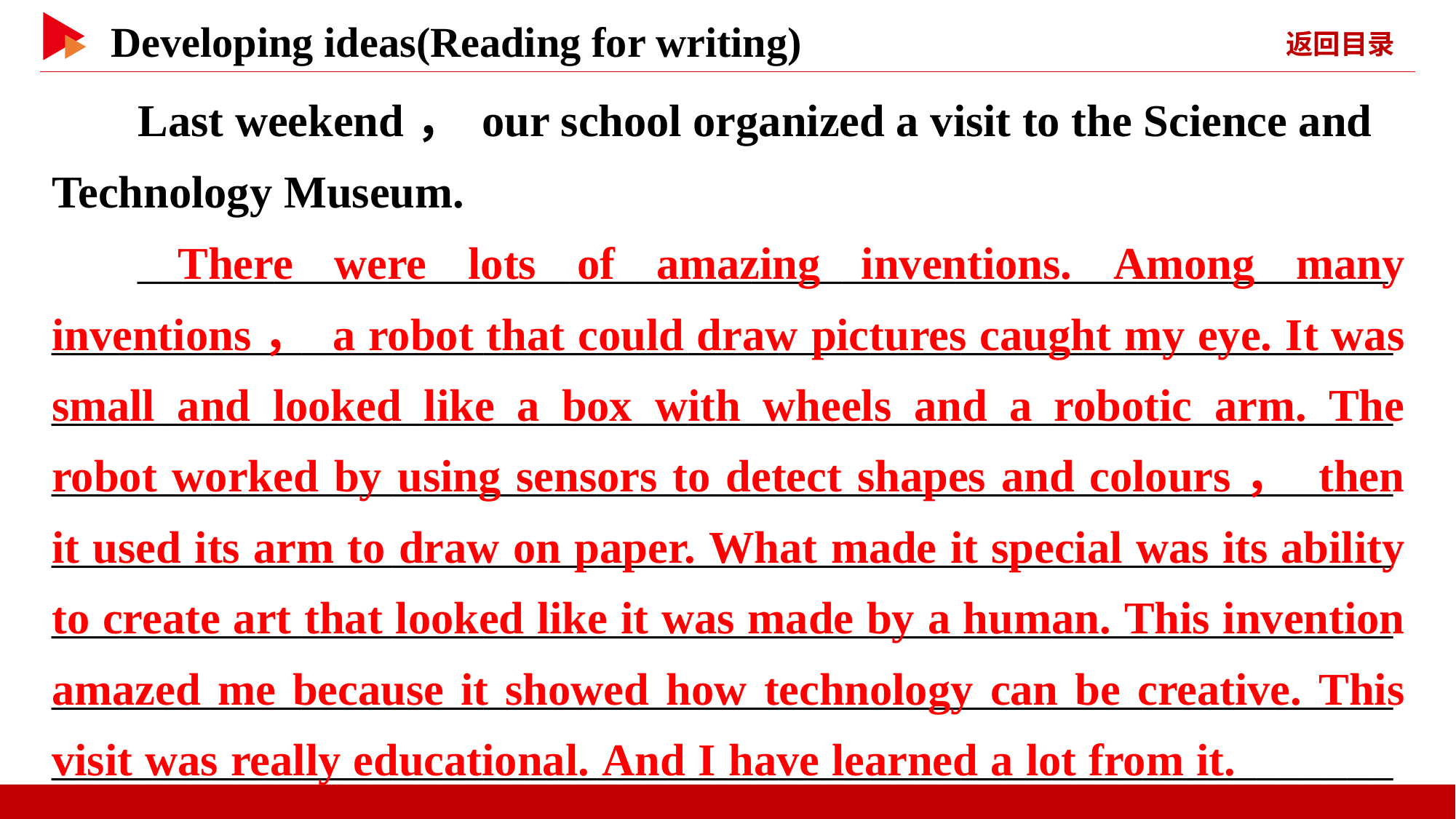

Last weekend， our school organized a visit to the Science and Technology Museum.
________________________________________________________________________________________________________________________________________________________________________________________________________________________________________________________________________________________________________________________________________________________________________________________________________________________________________________________________________________________
 There were lots of amazing inventions. Among many inventions， a robot that could draw pictures caught my eye. It was small and looked like a box with wheels and a robotic arm. The robot worked by using sensors to detect shapes and colours， then it used its arm to draw on paper. What made it special was its ability to create art that looked like it was made by a human. This invention amazed me because it showed how technology can be creative. This visit was really educational. And I have learned a lot from it.